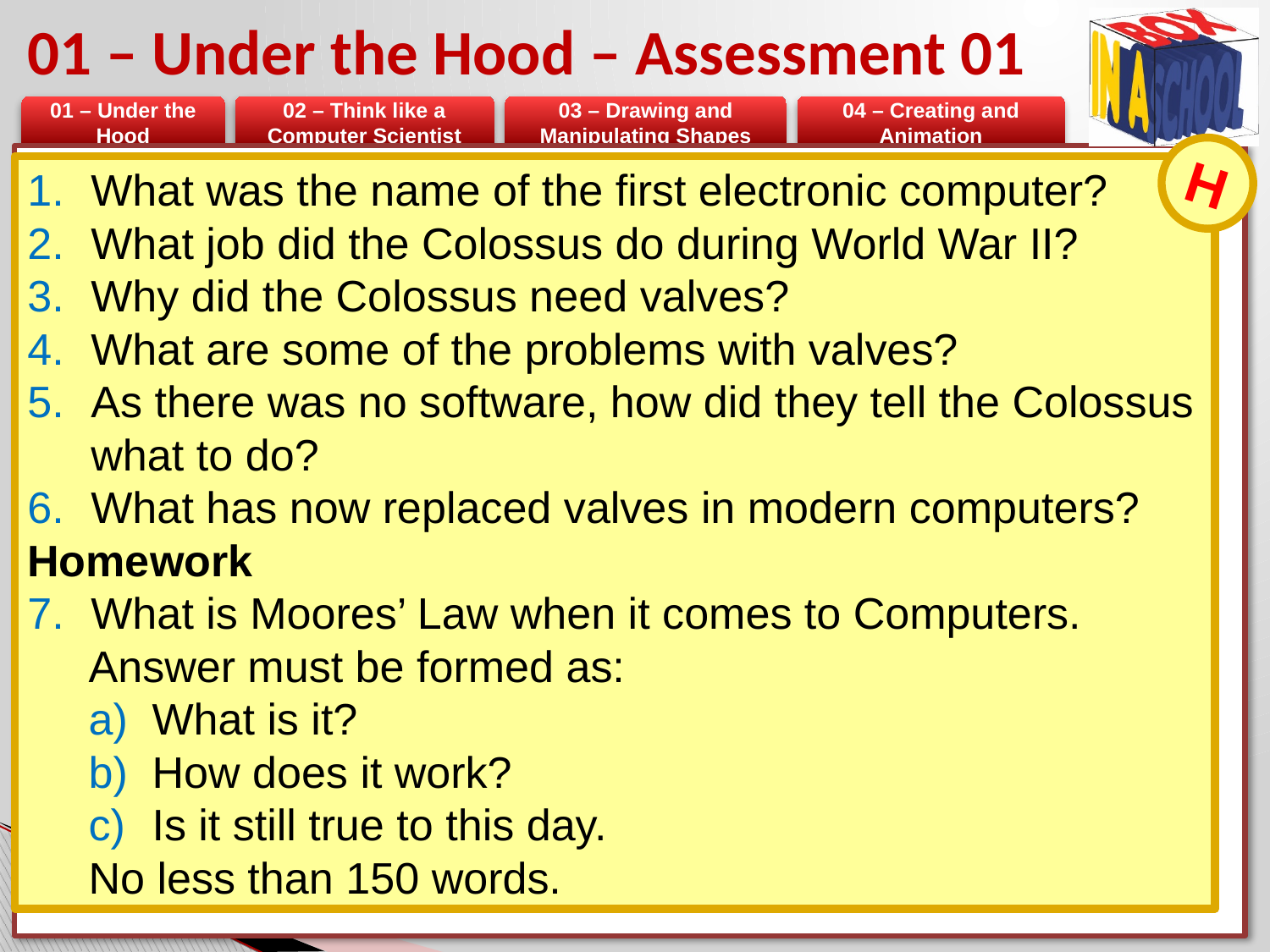

# 01 – Under the Hood – Assessment 01
H
What was the name of the first electronic computer?
What job did the Colossus do during World War II?
Why did the Colossus need valves?
What are some of the problems with valves?
As there was no software, how did they tell the Colossus what to do?
What has now replaced valves in modern computers?
Homework
What is Moores’ Law when it comes to Computers.
Answer must be formed as:
What is it?
How does it work?
Is it still true to this day.
No less than 150 words.